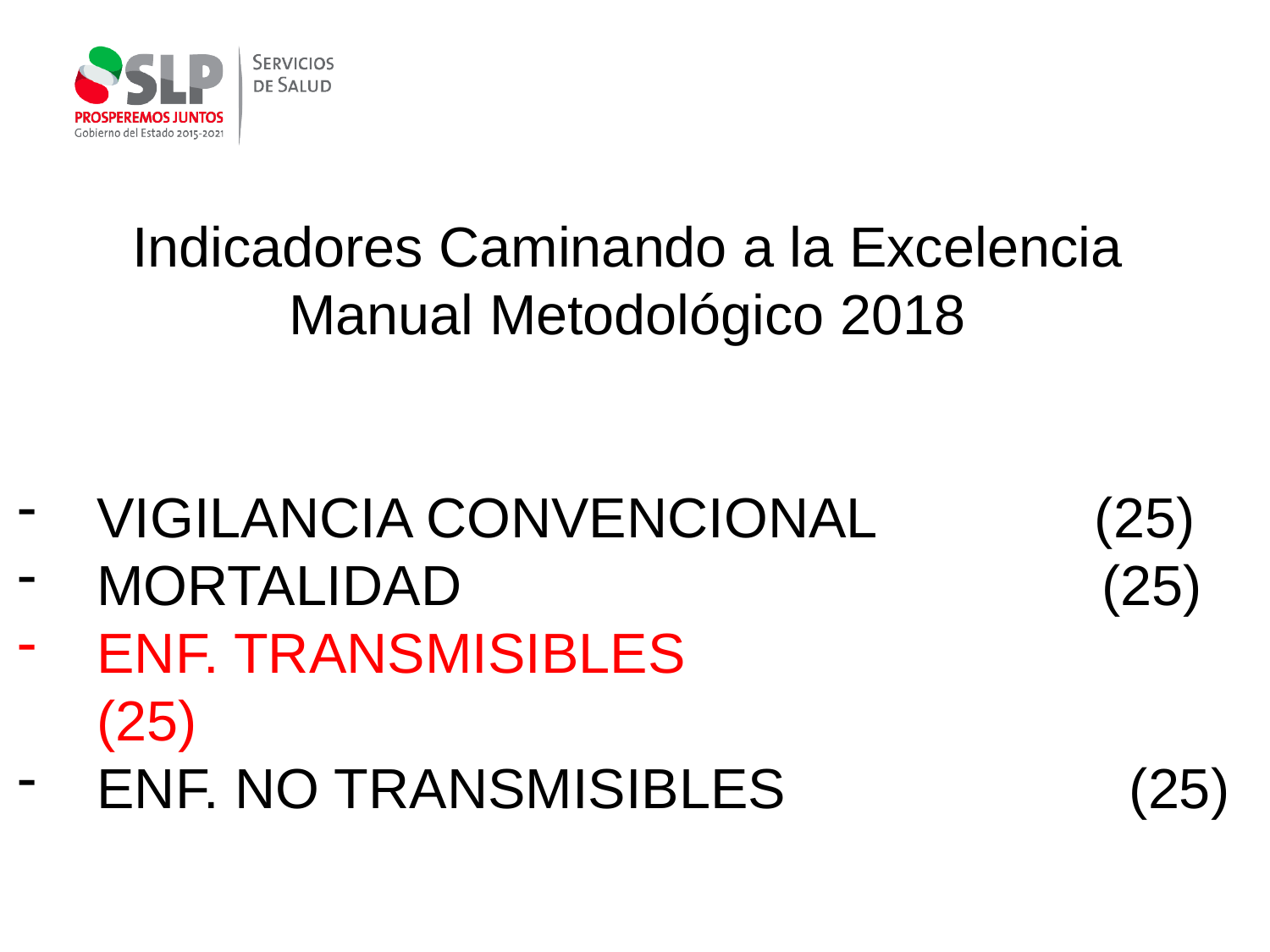

Indicadores Caminando a la Excelencia
Manual Metodológico 2018

VIGILANCIA CONVENCIONAL              (25)
MORTALIDAD                                         (25)
ENF. TRANSMISIBLES                             (25)
ENF. NO TRANSMISIBLES                      (25)